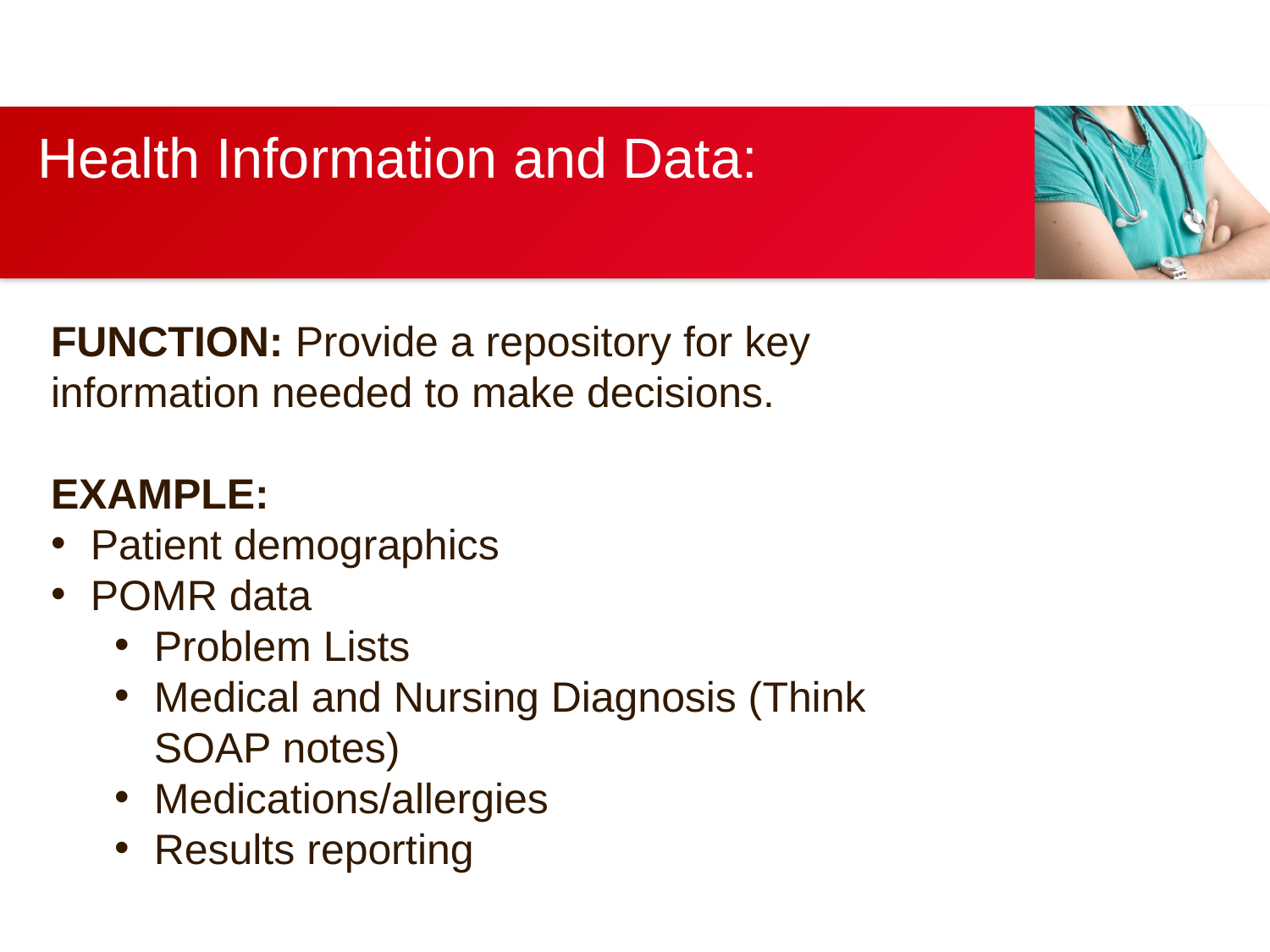

# Health Information and Data:
FUNCTION: Provide a repository for key information needed to make decisions.

EXAMPLE:
Patient demographics
POMR data
Problem Lists
Medical and Nursing Diagnosis (Think SOAP notes)
Medications/allergies
Results reporting
This is an example text. Go ahead and replace it with your own text. This is an example text. Go ahead and replace it with your own text.
This is an example text. Go ahead and replace it with your own text.
This is an example text. Go ahead and replace it with your own text.